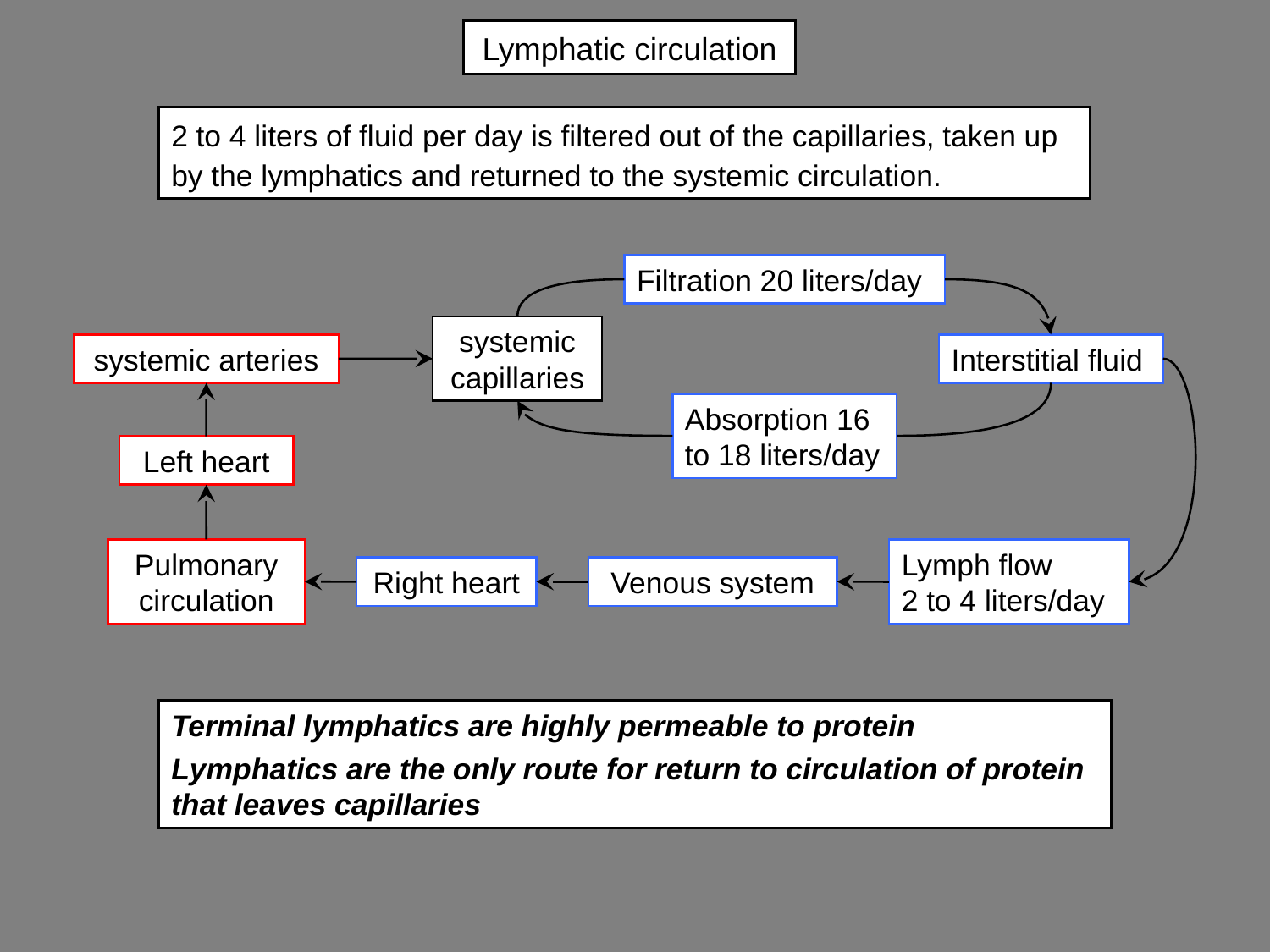

Lymphatic circulation
2 to 4 liters of fluid per day is filtered out of the capillaries, taken up by the lymphatics and returned to the systemic circulation.
Filtration 20 liters/day
systemic capillaries
systemic arteries
Interstitial fluid
Absorption 16 to 18 liters/day
Left heart
Pulmonary circulation
Lymph flow
2 to 4 liters/day
Right heart
Venous system
Terminal lymphatics are highly permeable to protein
Lymphatics are the only route for return to circulation of protein that leaves capillaries